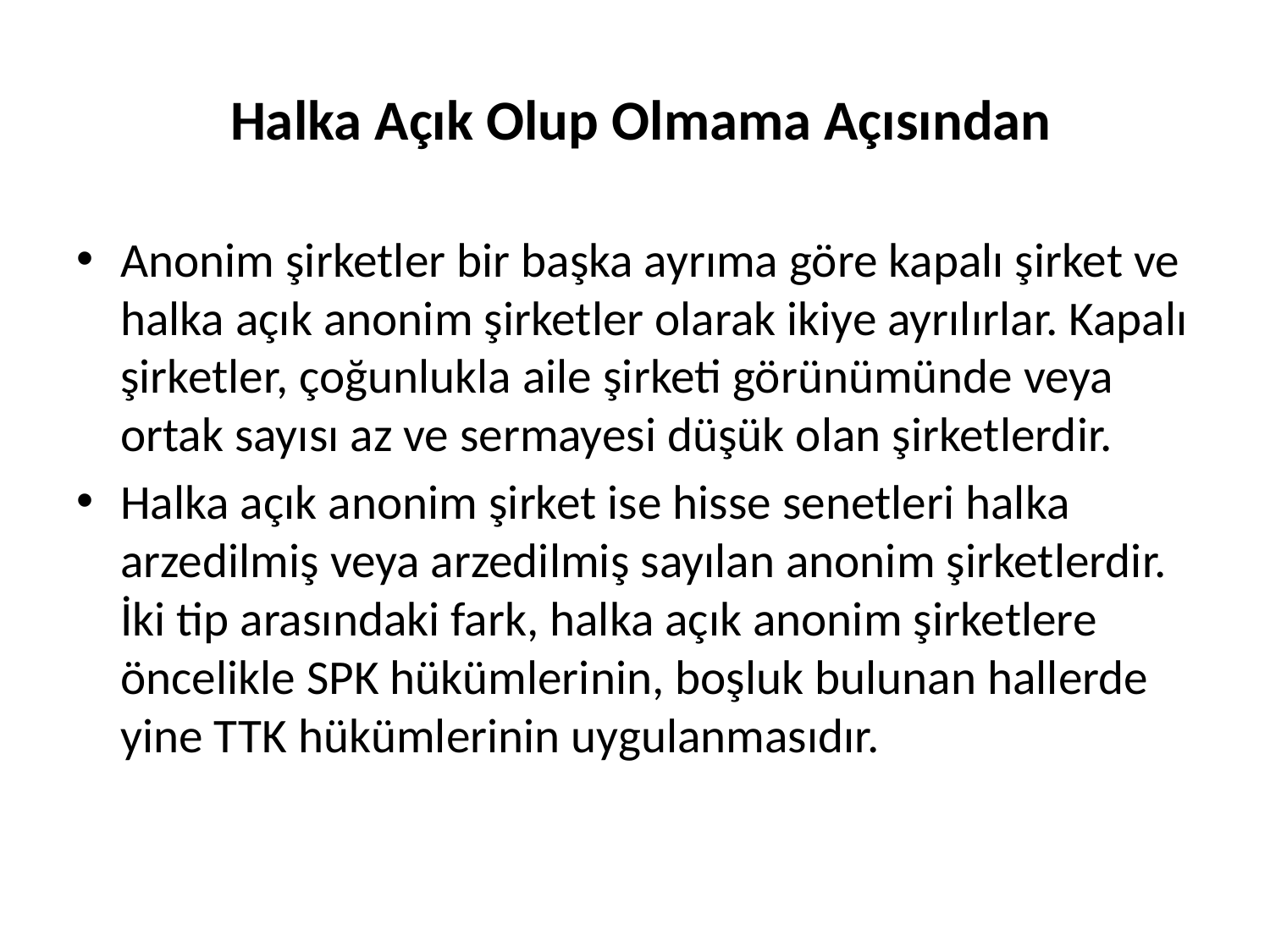

# Halka Açık Olup Olmama Açısından
Anonim şirketler bir başka ayrıma göre kapalı şirket ve halka açık anonim şirketler olarak ikiye ayrılırlar. Kapalı şirketler, çoğunlukla aile şirketi görünümünde veya ortak sayısı az ve sermayesi düşük olan şirketlerdir.
Halka açık anonim şirket ise hisse senetleri halka arzedilmiş veya arzedilmiş sayılan anonim şirketlerdir. İki tip arasındaki fark, halka açık anonim şirketlere öncelikle SPK hükümlerinin, boşluk bulunan hallerde yine TTK hükümlerinin uygulanmasıdır.